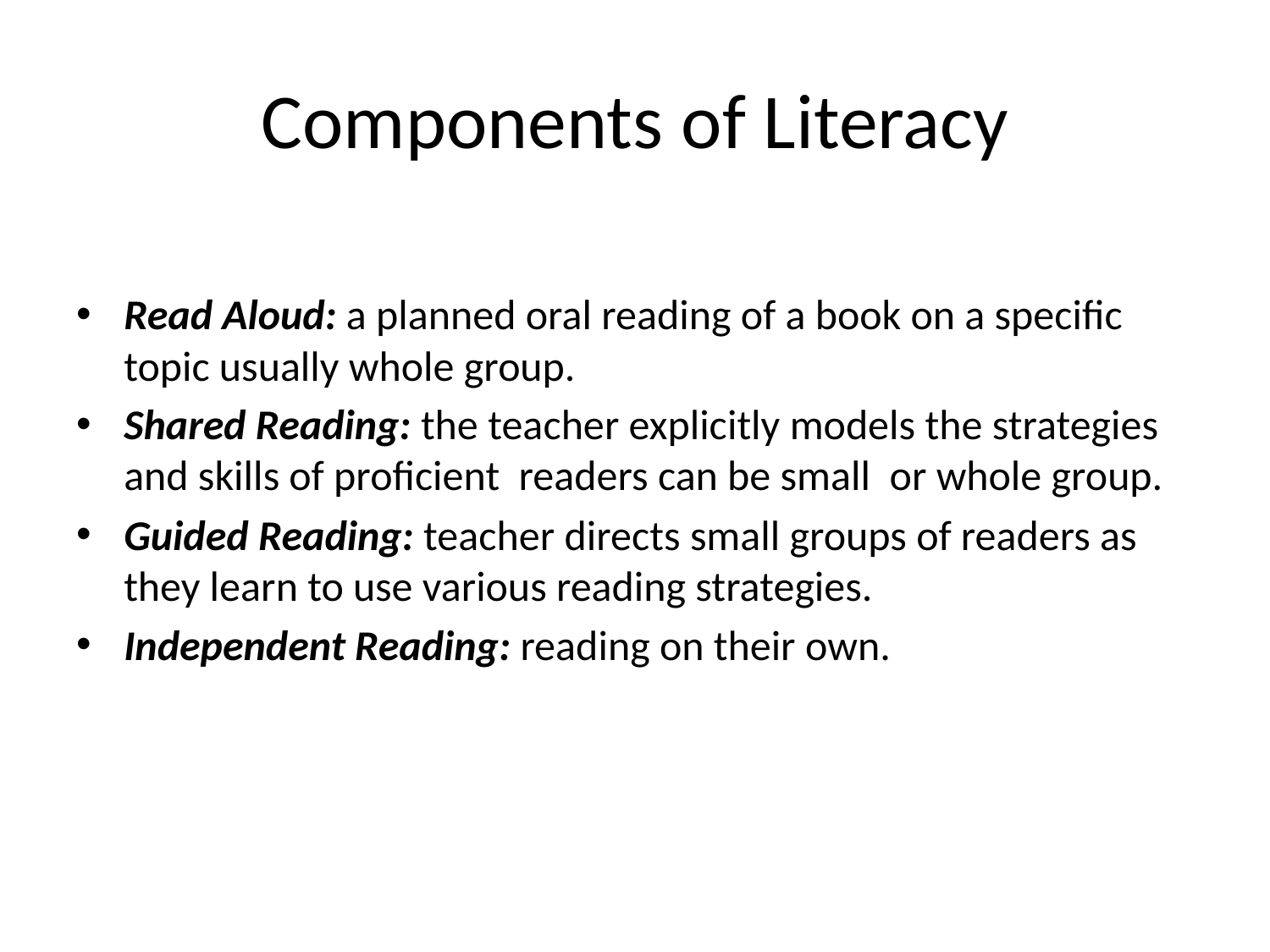

# Components of Literacy

Read Aloud: a planned oral reading of a book on a specific topic usually whole group.
Shared Reading: the teacher explicitly models the strategies and skills of proficient  readers can be small  or whole group.
Guided Reading: teacher directs small groups of readers as they learn to use various reading strategies.
Independent Reading: reading on their own.